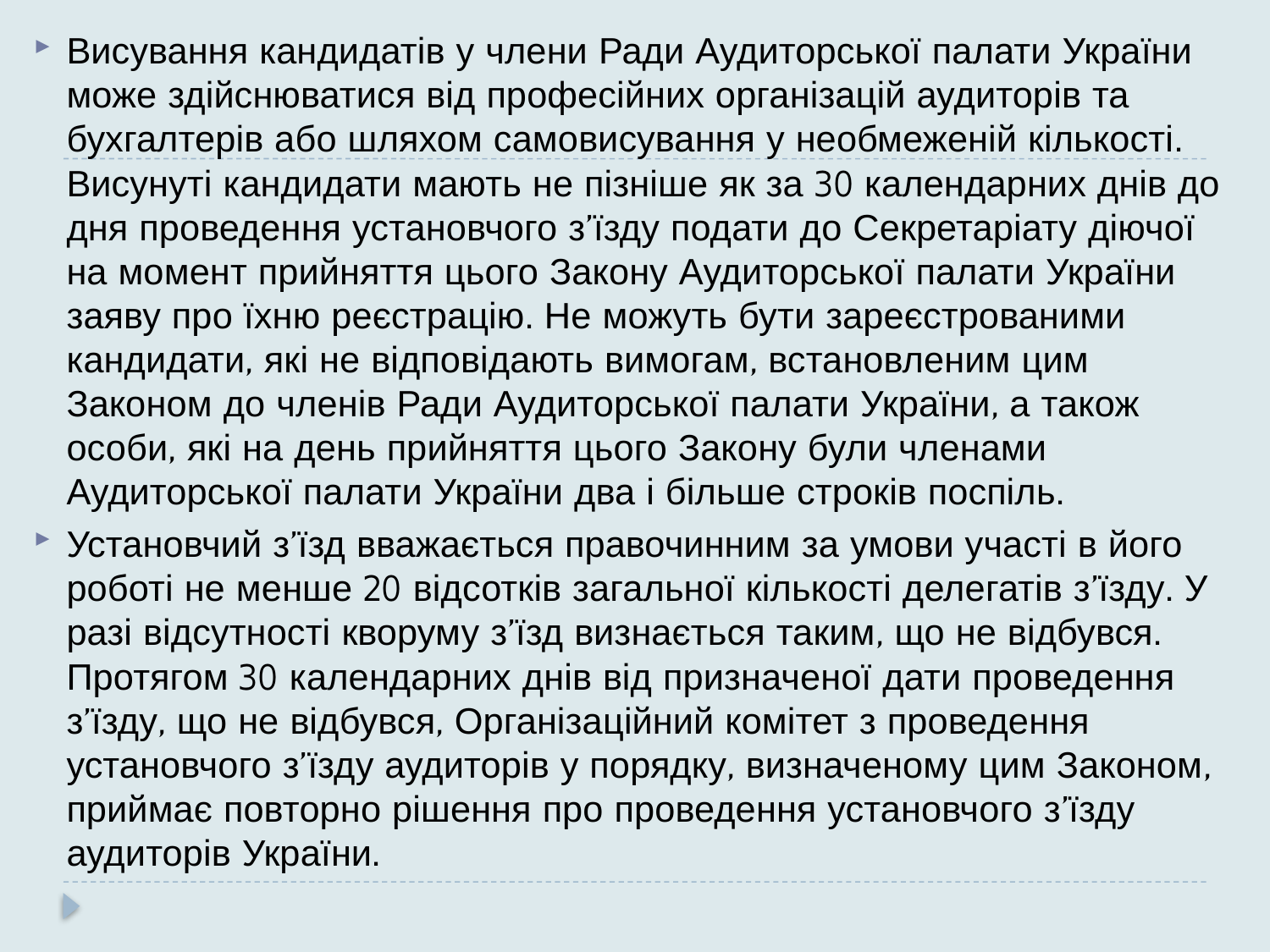

Висування кандидатів у члени Ради Аудиторської палати України може здійснюватися від професійних організацій аудиторів та бухгалтерів або шляхом самовисування у необмеженій кількості. Висунуті кандидати мають не пізніше як за 30 календарних днів до дня проведення установчого з’їзду подати до Секретаріату діючої на момент прийняття цього Закону Аудиторської палати України заяву про їхню реєстрацію. Не можуть бути зареєстрованими кандидати, які не відповідають вимогам, встановленим цим Законом до членів Ради Аудиторської палати України, а також особи, які на день прийняття цього Закону були членами Аудиторської палати України два і більше строків поспіль.
Установчий з’їзд вважається правочинним за умови участі в його роботі не менше 20 відсотків загальної кількості делегатів з’їзду. У разі відсутності кворуму з’їзд визнається таким, що не відбувся. Протягом 30 календарних днів від призначеної дати проведення з’їзду, що не відбувся, Організаційний комітет з проведення установчого з’їзду аудиторів у порядку, визначеному цим Законом, приймає повторно рішення про проведення установчого з’їзду аудиторів України.